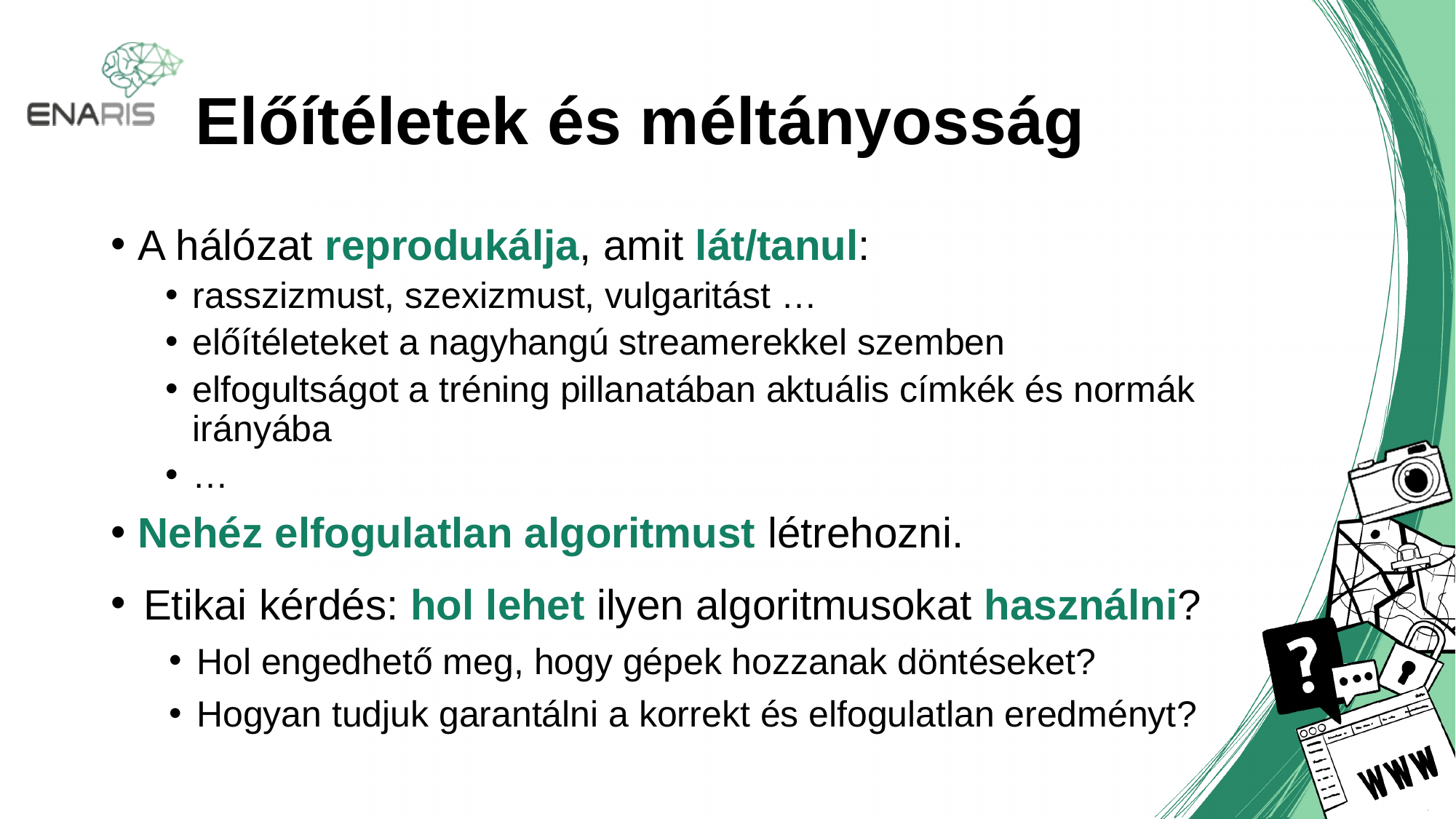

# Előítéletek és méltányosság
A hálózat reprodukálja, amit lát/tanul:
rasszizmust, szexizmust, vulgaritást …
előítéleteket a nagyhangú streamerekkel szemben
elfogultságot a tréning pillanatában aktuális címkék és normák irányába
…
Nehéz elfogulatlan algoritmust létrehozni.
Etikai kérdés: hol lehet ilyen algoritmusokat használni?
Hol engedhető meg, hogy gépek hozzanak döntéseket?
Hogyan tudjuk garantálni a korrekt és elfogulatlan eredményt?